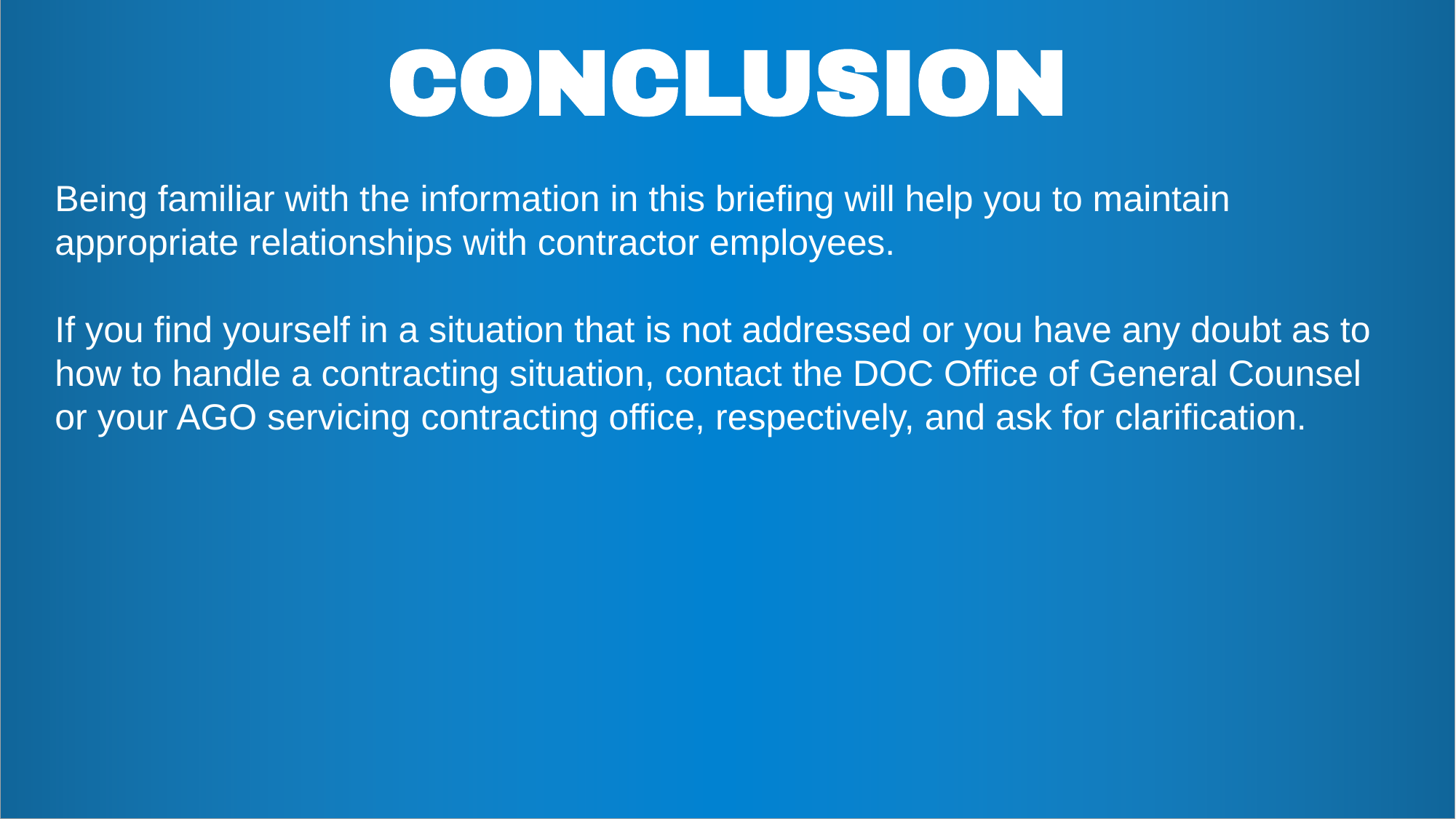

CONCLUSION
Being familiar with the information in this briefing will help you to maintain appropriate relationships with contractor employees.

If you find yourself in a situation that is not addressed or you have any doubt as to how to handle a contracting situation, contact the DOC Office of General Counsel or your AGO servicing contracting office, respectively, and ask for clarification.